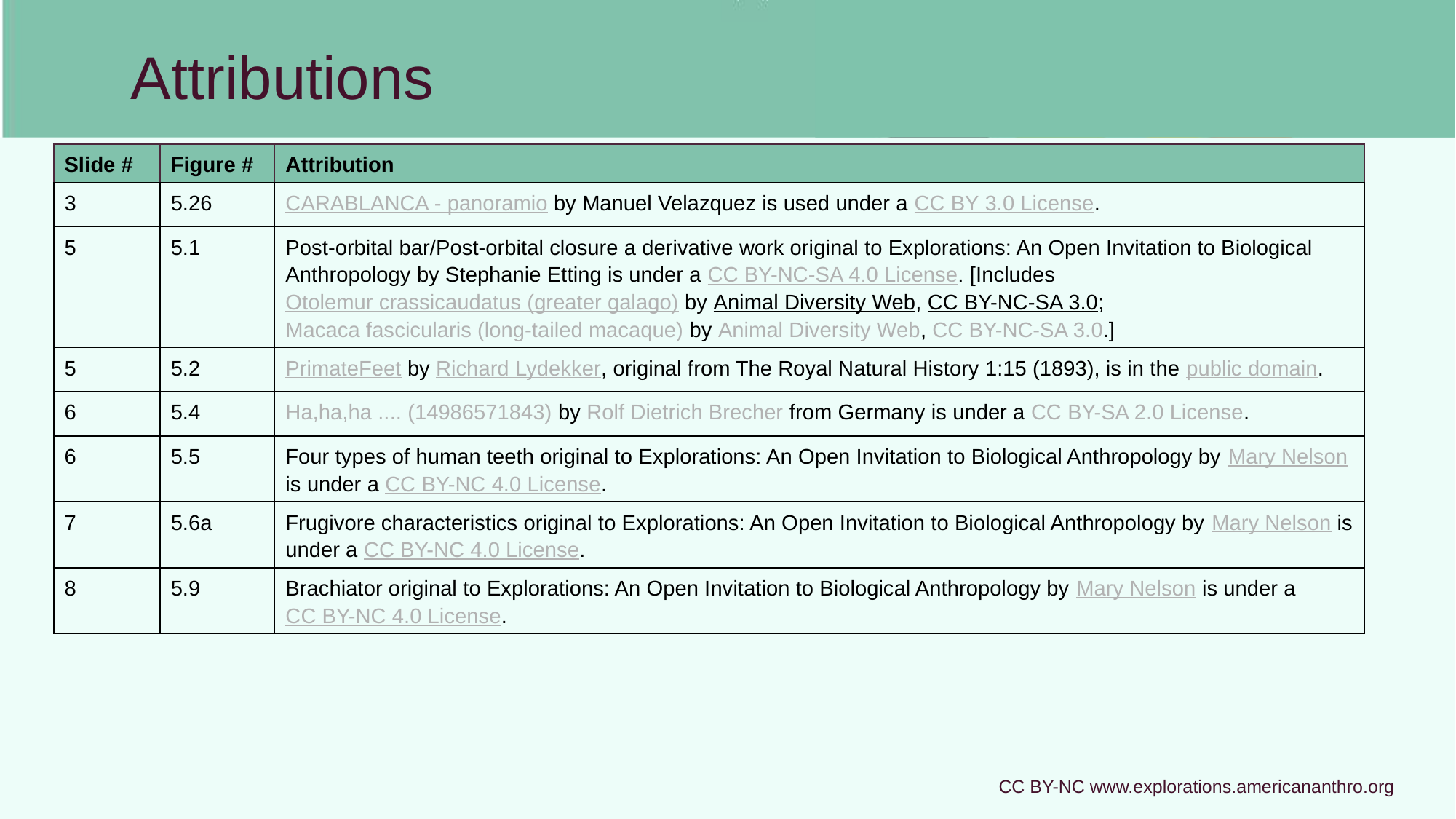

# Attributions
| Slide # | Figure # | Attribution |
| --- | --- | --- |
| 3 | 5.26 | CARABLANCA - panoramio by Manuel Velazquez is used under a CC BY 3.0 License. |
| 5 | 5.1 | Post-orbital bar/Post-orbital closure a derivative work original to Explorations: An Open Invitation to Biological Anthropology by Stephanie Etting is under a CC BY-NC-SA 4.0 License. [Includes Otolemur crassicaudatus (greater galago) by Animal Diversity Web, CC BY-NC-SA 3.0; Macaca fascicularis (long-tailed macaque) by Animal Diversity Web, CC BY-NC-SA 3.0.] |
| 5 | 5.2 | PrimateFeet by Richard Lydekker, original from The Royal Natural History 1:15 (1893), is in the public domain. |
| 6 | 5.4 | Ha,ha,ha .... (14986571843) by Rolf Dietrich Brecher from Germany is under a CC BY-SA 2.0 License. |
| 6 | 5.5 | Four types of human teeth original to Explorations: An Open Invitation to Biological Anthropology by Mary Nelson is under a CC BY-NC 4.0 License. |
| 7 | 5.6a | Frugivore characteristics original to Explorations: An Open Invitation to Biological Anthropology by Mary Nelson is under a CC BY-NC 4.0 License. |
| 8 | 5.9 | Brachiator original to Explorations: An Open Invitation to Biological Anthropology by Mary Nelson is under a CC BY-NC 4.0 License. |